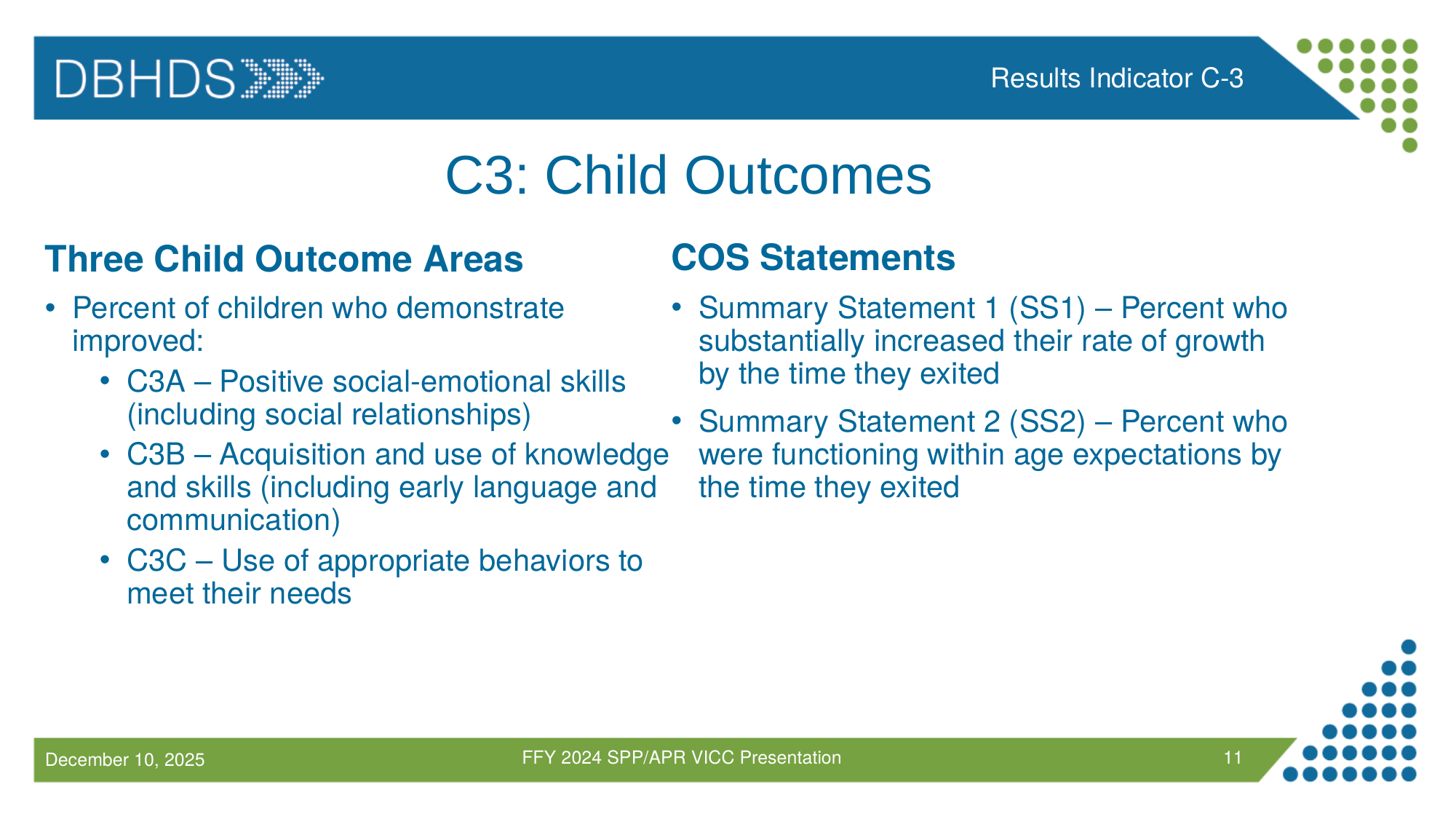

Results Indicator C-3
# C3: Child Outcomes
COS Statements
Three Child Outcome Areas
Summary Statement 1 (SS1) – Percent who substantially increased their rate of growth by the time they exited
Summary Statement 2 (SS2) – Percent who were functioning within age expectations by the time they exited

Percent of children who demonstrate improved:
C3A – Positive social-emotional skills (including social relationships)
C3B – Acquisition and use of knowledge and skills (including early language and communication)
C3C – Use of appropriate behaviors to meet their needs
FFY 2024 SPP/APR VICC Presentation
11
December 10, 2025